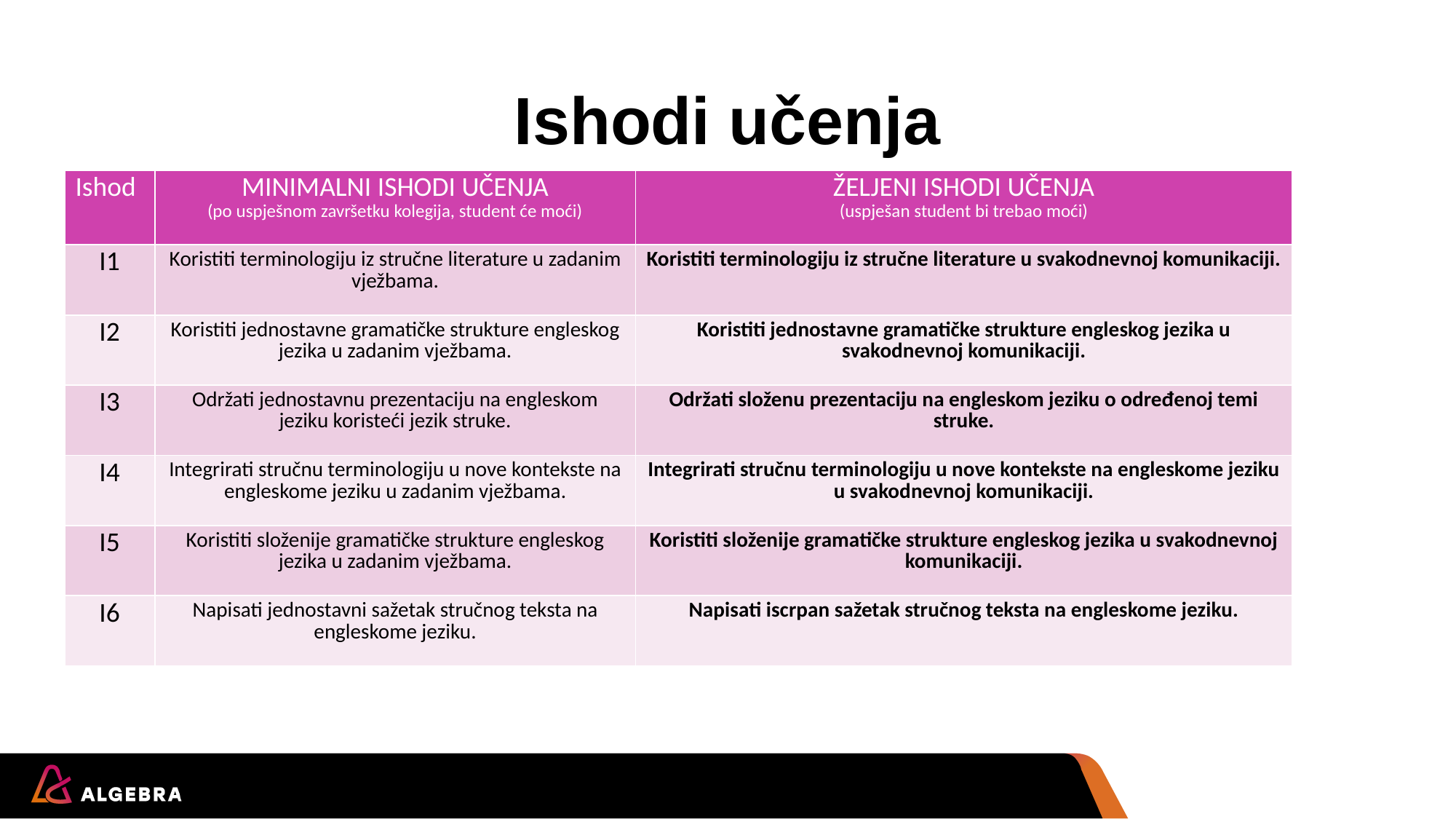

# Ishodi učenja
| Ishod | MINIMALNI ISHODI UČENJA (po uspješnom završetku kolegija, student će moći) | ŽELJENI ISHODI UČENJA (uspješan student bi trebao moći) |
| --- | --- | --- |
| I1 | Koristiti terminologiju iz stručne literature u zadanim vježbama. | Koristiti terminologiju iz stručne literature u svakodnevnoj komunikaciji. |
| I2 | Koristiti jednostavne gramatičke strukture engleskog jezika u zadanim vježbama. | Koristiti jednostavne gramatičke strukture engleskog jezika u svakodnevnoj komunikaciji. |
| I3 | Održati jednostavnu prezentaciju na engleskom jeziku koristeći jezik struke. | Održati složenu prezentaciju na engleskom jeziku o određenoj temi struke. |
| I4 | Integrirati stručnu terminologiju u nove kontekste na engleskome jeziku u zadanim vježbama. | Integrirati stručnu terminologiju u nove kontekste na engleskome jeziku u svakodnevnoj komunikaciji. |
| I5 | Koristiti složenije gramatičke strukture engleskog jezika u zadanim vježbama. | Koristiti složenije gramatičke strukture engleskog jezika u svakodnevnoj komunikaciji. |
| I6 | Napisati jednostavni sažetak stručnog teksta na engleskome jeziku. | Napisati iscrpan sažetak stručnog teksta na engleskome jeziku. |